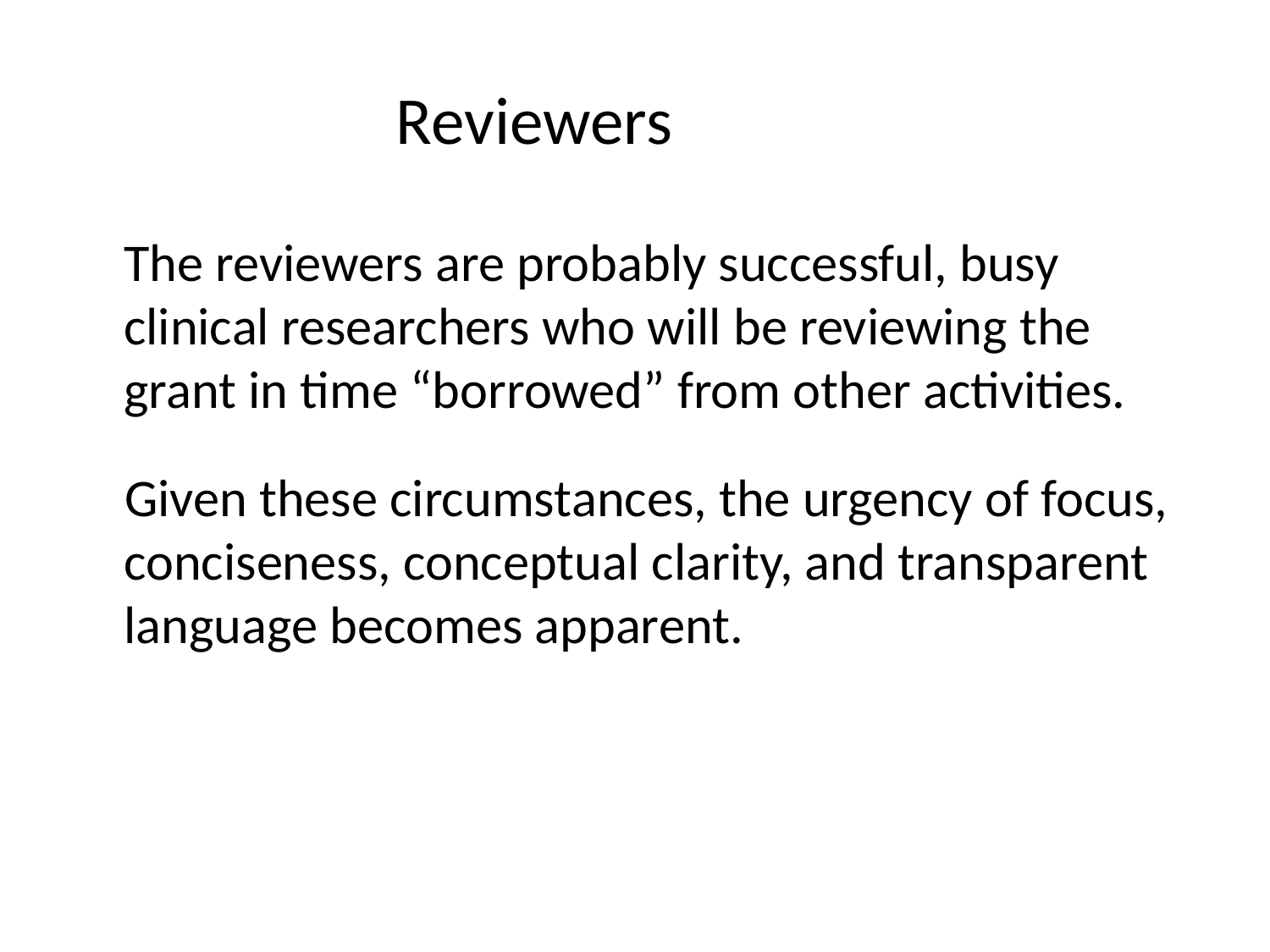

# Reviewers
	The reviewers are probably successful, busy clinical researchers who will be reviewing the grant in time “borrowed” from other activities.

    Given these circumstances, the urgency of focus, conciseness, conceptual clarity, and transparent language becomes apparent.